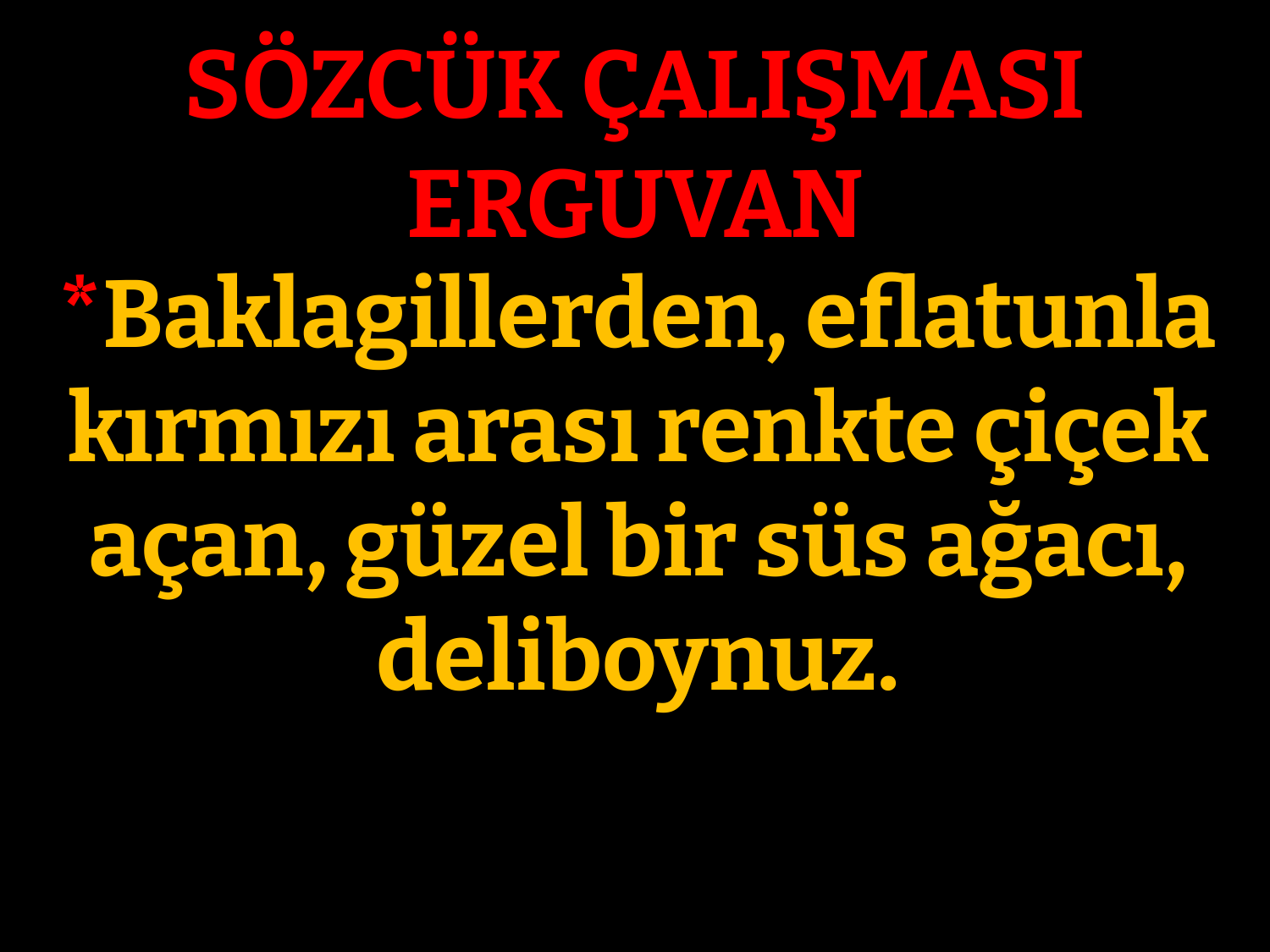

SÖZCÜK ÇALIŞMASI
ERGUVAN
*Baklagillerden, eflatunla kırmızı arası renkte çiçek açan, güzel bir süs ağacı, deliboynuz.